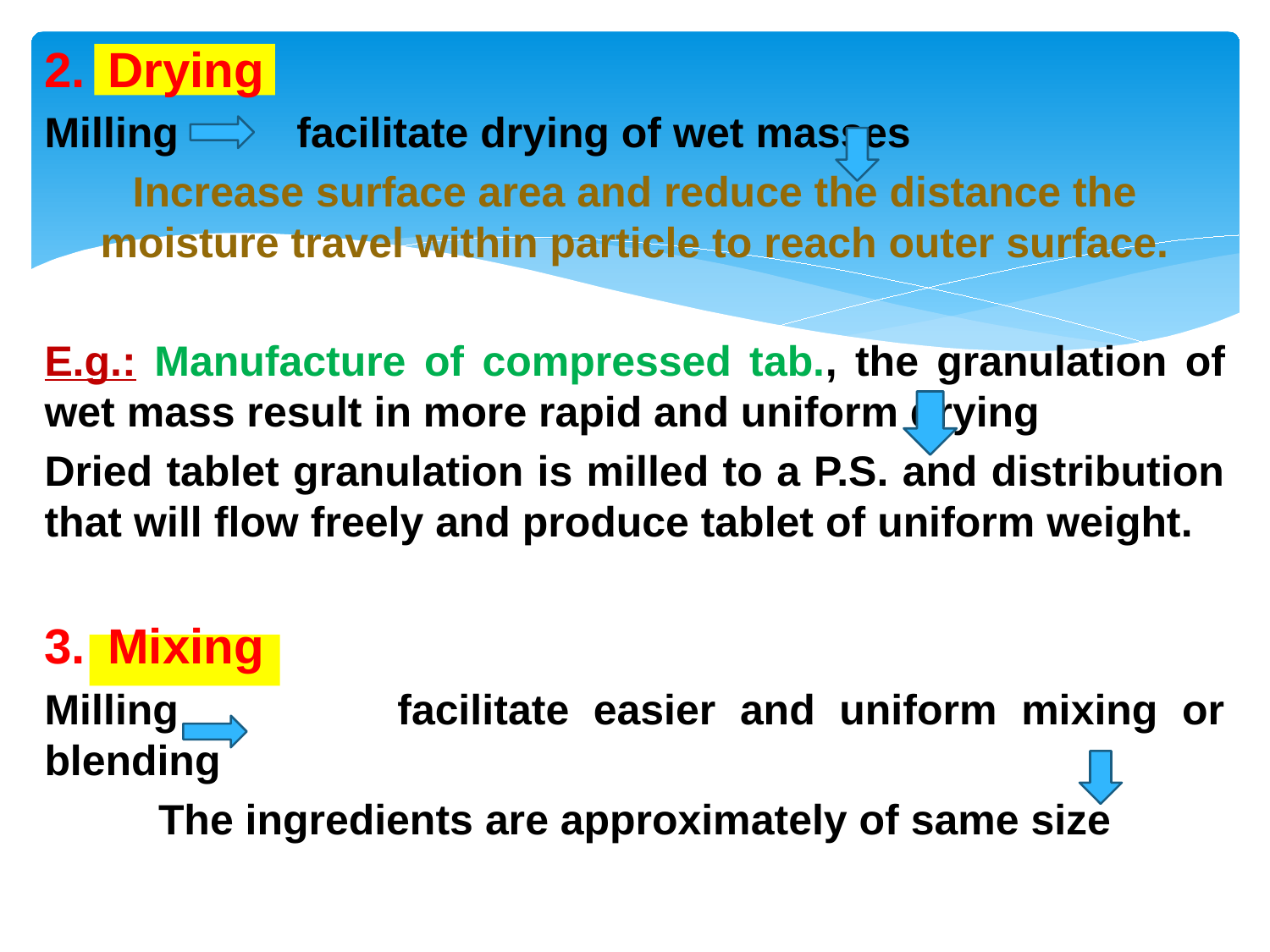

Drying
Milling          facilitate drying of wet masses
Increase surface area and reduce the distance the moisture travel within particle to reach outer surface.

E.g.: Manufacture of compressed tab., the granulation of wet mass result in more rapid and uniform drying
Dried tablet granulation is milled to a P.S. and distribution that will flow freely and produce tablet of uniform weight.

Mixing
Milling         facilitate easier and uniform mixing or blending
The ingredients are approximately of same size